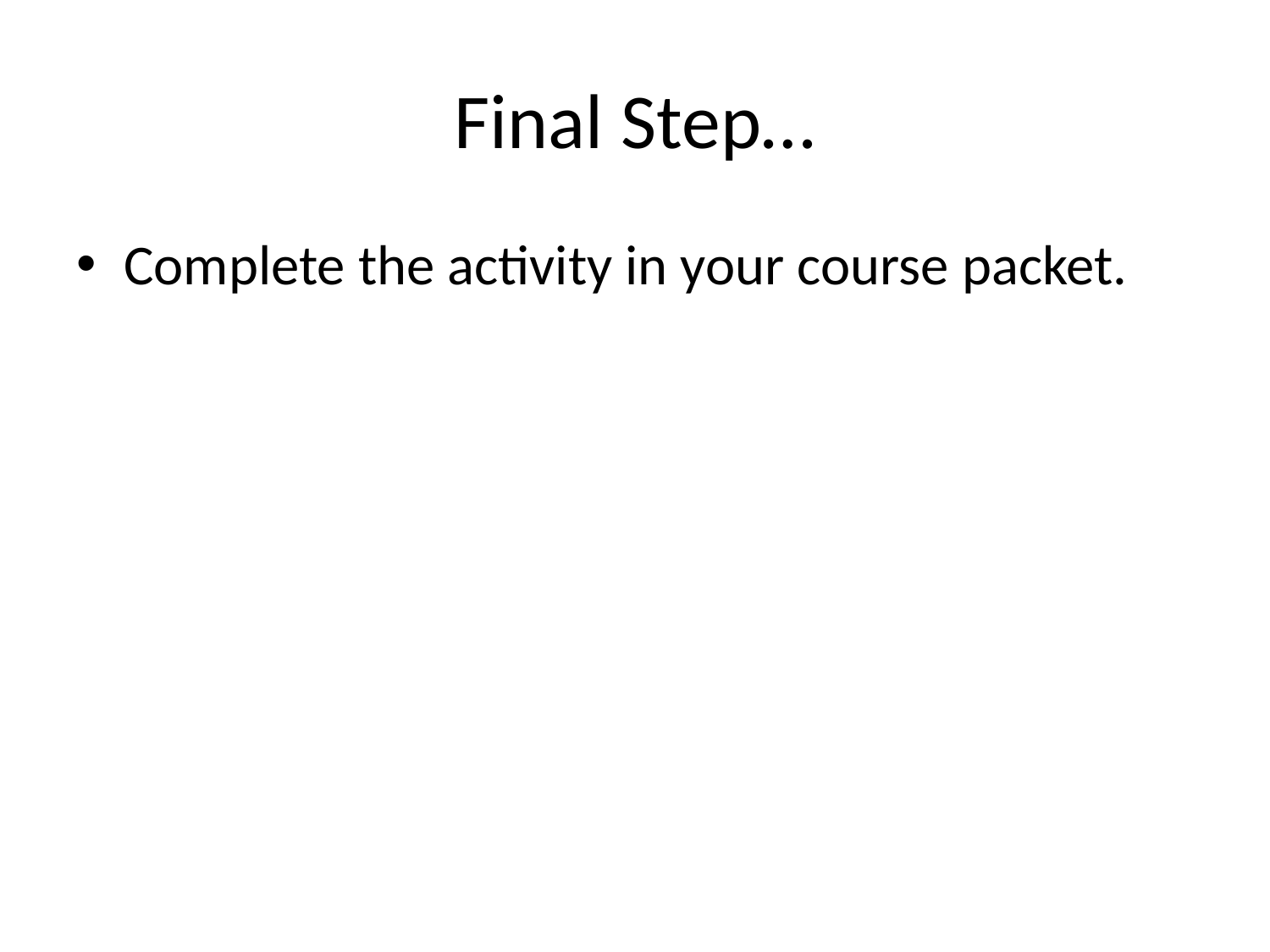

# Final Step…
Complete the activity in your course packet.